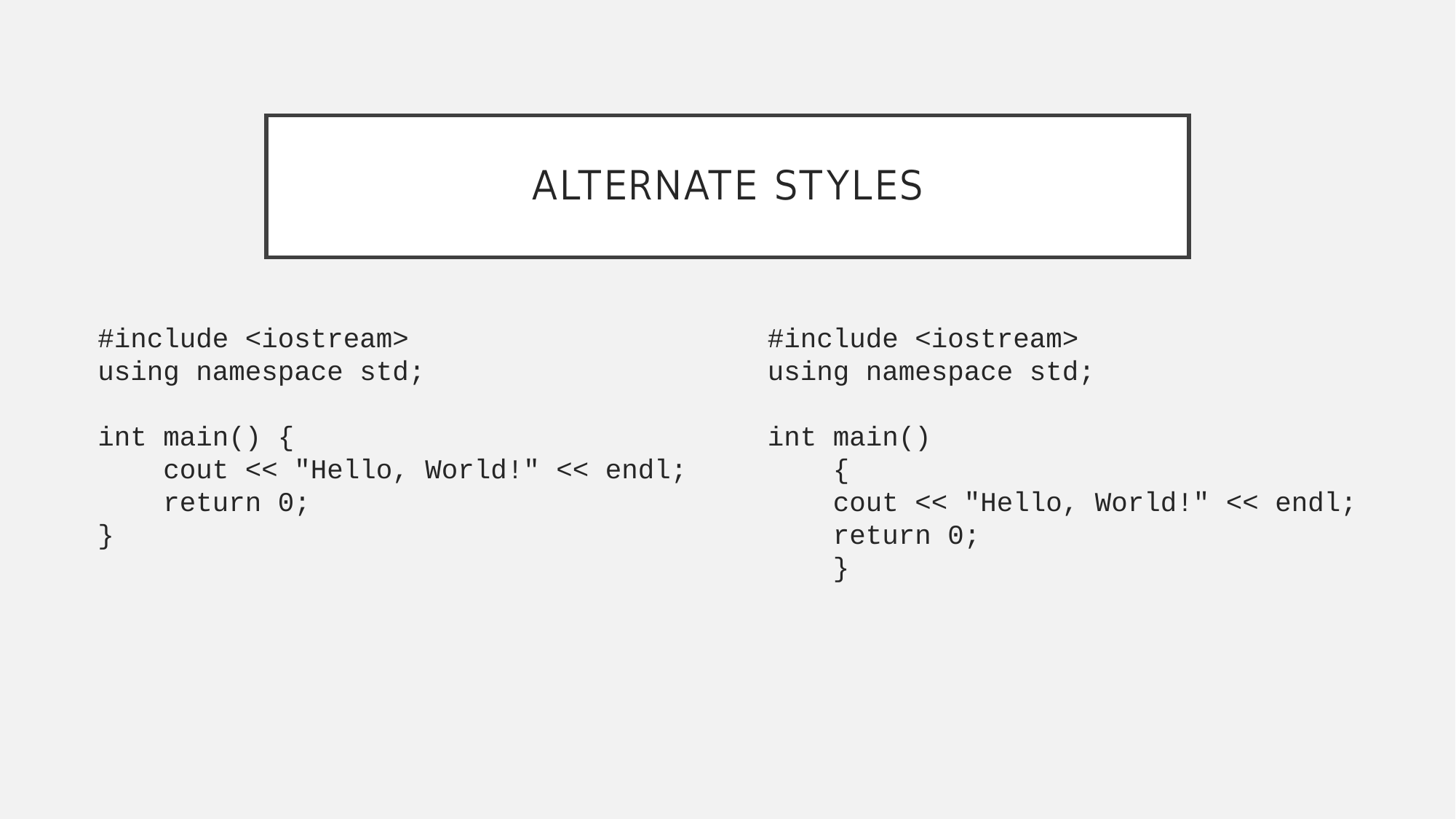

# Alternate Styles
#include <iostream>
using namespace std;

int main() {
    cout << "Hello, World!" << endl;
    return 0;
}
#include <iostream>
using namespace std;

int main()
    {
    cout << "Hello, World!" << endl;
    return 0;
    }